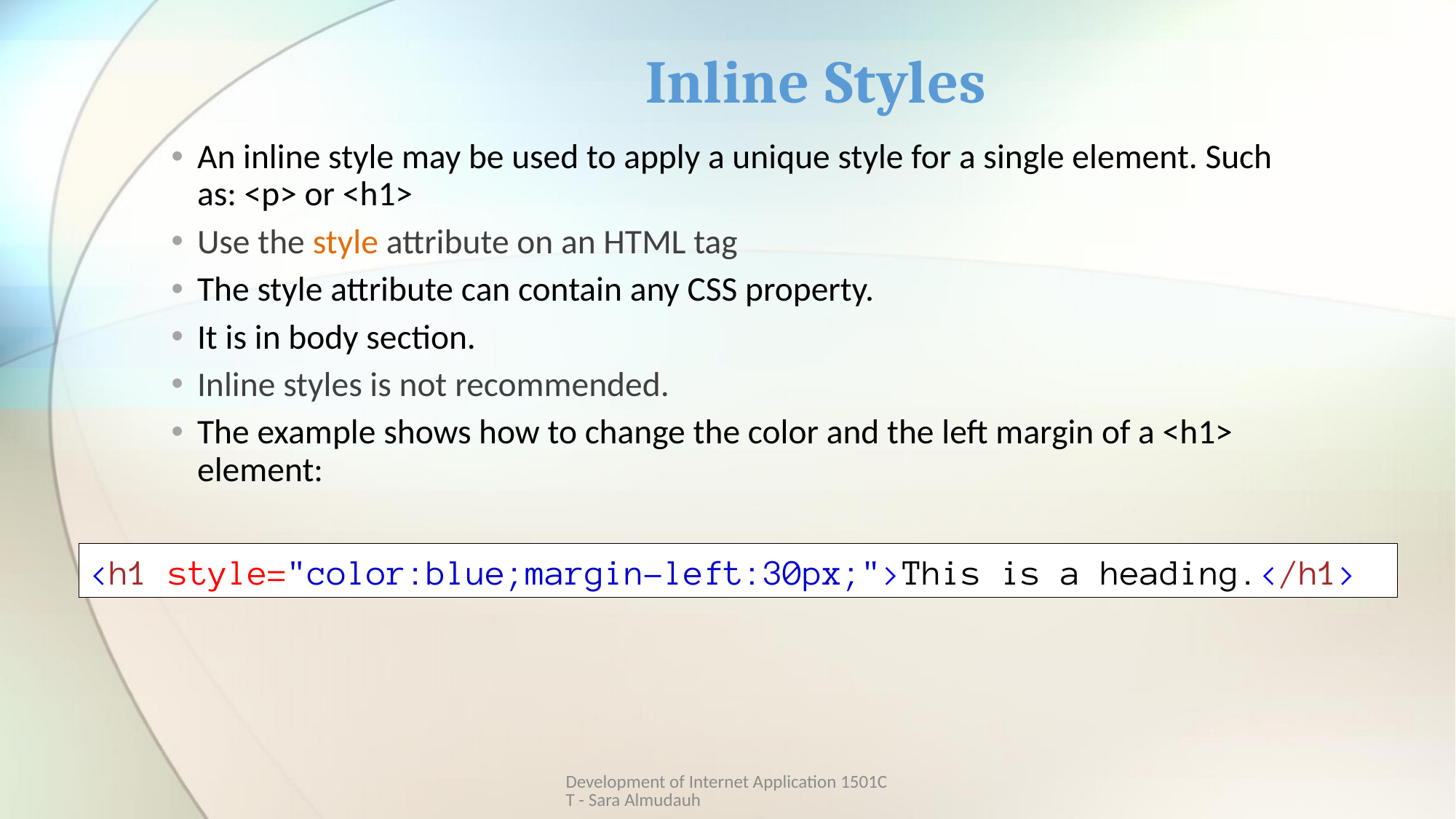

# Inline Styles
An inline style may be used to apply a unique style for a single element. Such as: <p> or <h1>
Use the style attribute on an HTML tag
The style attribute can contain any CSS property.
It is in body section.
Inline styles is not recommended.
The example shows how to change the color and the left margin of a <h1> element:

<h1 style="color:blue;margin-left:30px;">This is a heading.</h1>
Development of Internet Application 1501CT - Sara Almudauh